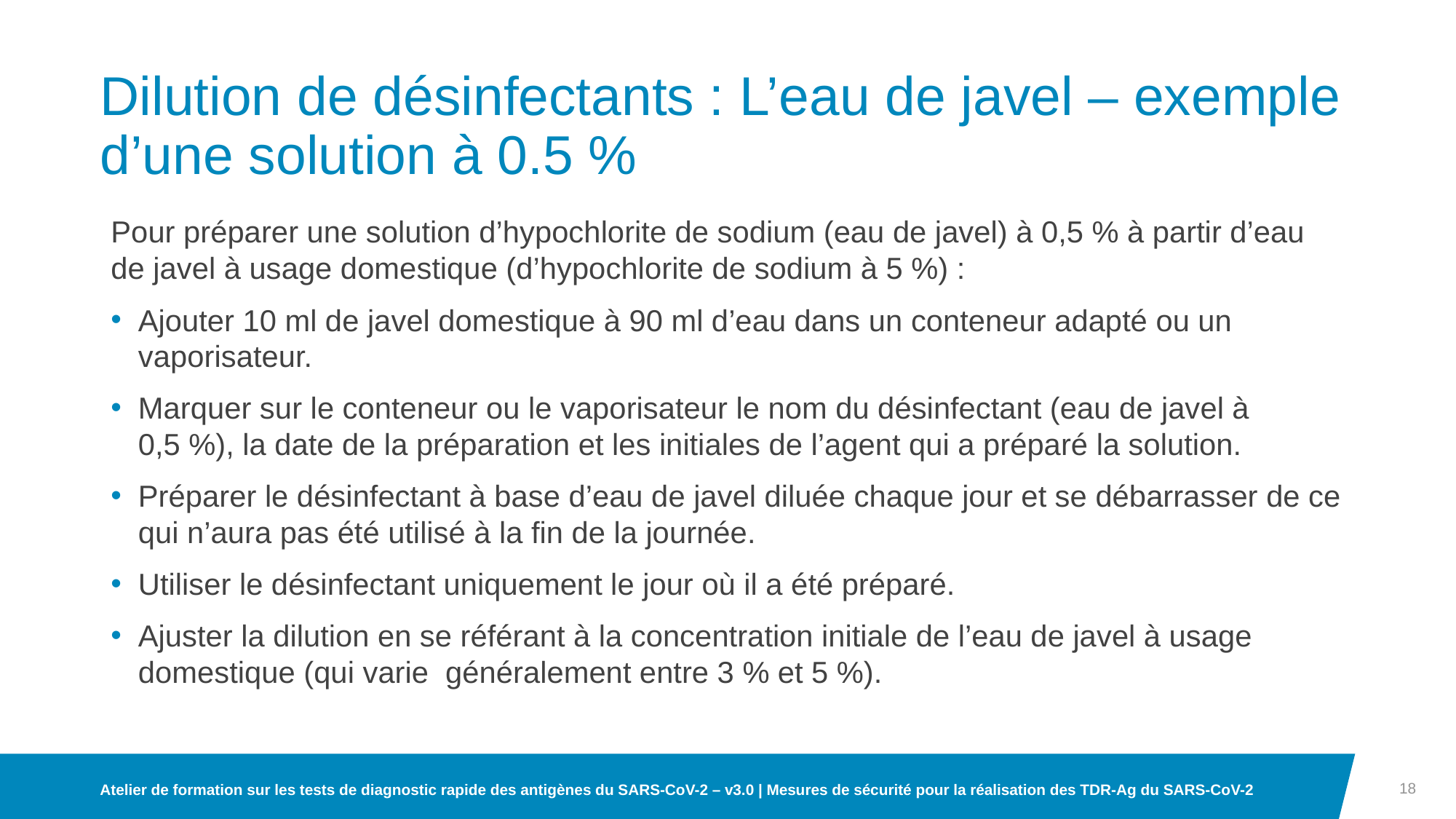

# Dilution de désinfectants : L’eau de javel – exemple d’une solution à 0.5 %
Pour préparer une solution d’hypochlorite de sodium (eau de javel) à 0,5 % à partir d’eau de javel à usage domestique (d’hypochlorite de sodium à 5 %) :
Ajouter 10 ml de javel domestique à 90 ml d’eau dans un conteneur adapté ou un vaporisateur.
Marquer sur le conteneur ou le vaporisateur le nom du désinfectant (eau de javel à 0,5 %), la date de la préparation et les initiales de l’agent qui a préparé la solution.
Préparer le désinfectant à base d’eau de javel diluée chaque jour et se débarrasser de ce qui n’aura pas été utilisé à la fin de la journée.
Utiliser le désinfectant uniquement le jour où il a été préparé.
Ajuster la dilution en se référant à la concentration initiale de l’eau de javel à usage domestique (qui varie  généralement entre 3 % et 5 %).

18
Atelier de formation sur les tests de diagnostic rapide des antigènes du SARS-CoV-2 – v3.0 | Mesures de sécurité pour la réalisation des TDR-Ag du SARS-CoV-2